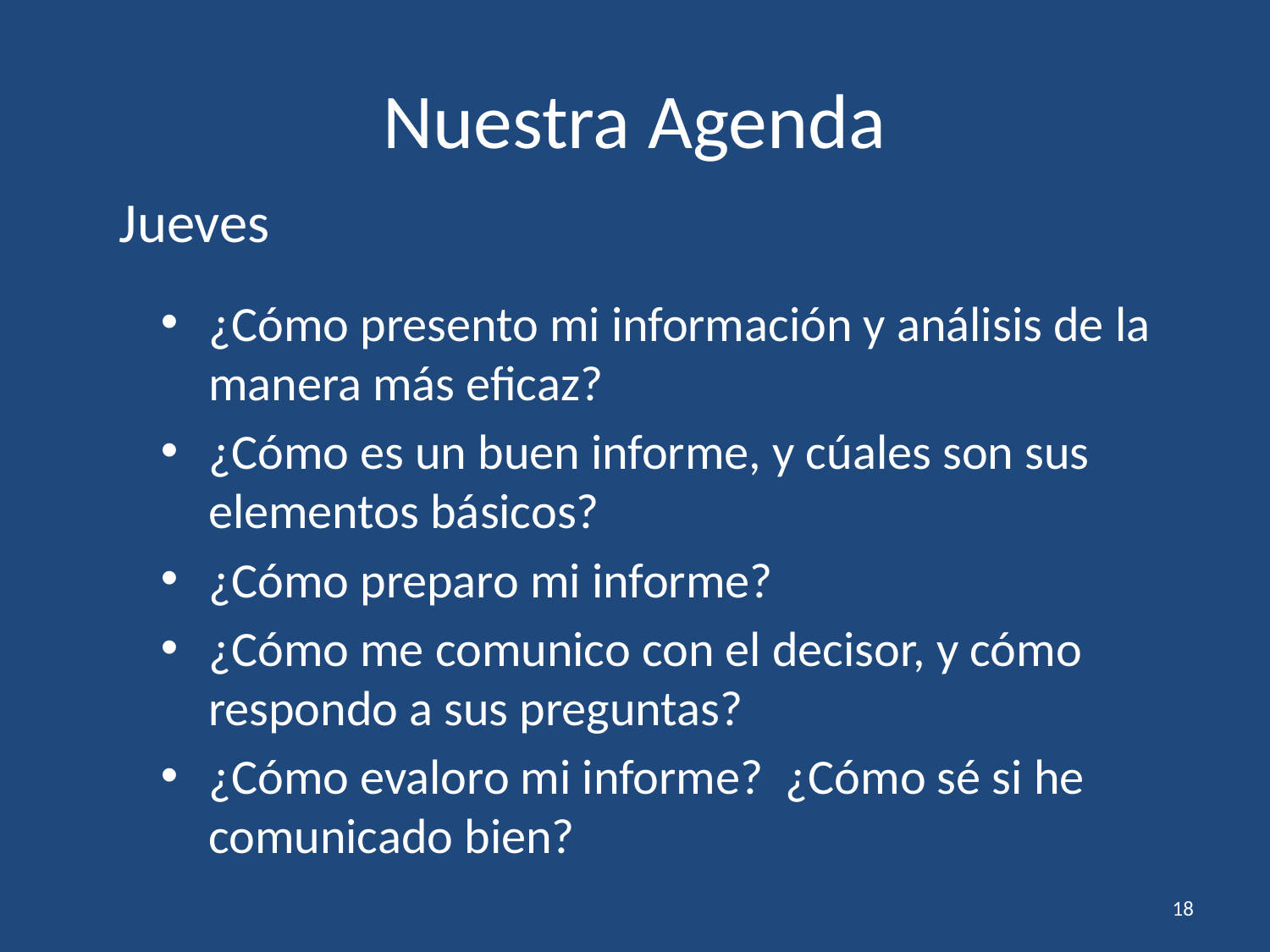

# Nuestra Agenda
Jueves
¿Cómo presento mi información y análisis de la manera más eficaz?
¿Cómo es un buen informe, y cúales son sus elementos básicos?
¿Cómo preparo mi informe?
¿Cómo me comunico con el decisor, y cómo respondo a sus preguntas?
¿Cómo evaloro mi informe?  ¿Cómo sé si he comunicado bien?
18